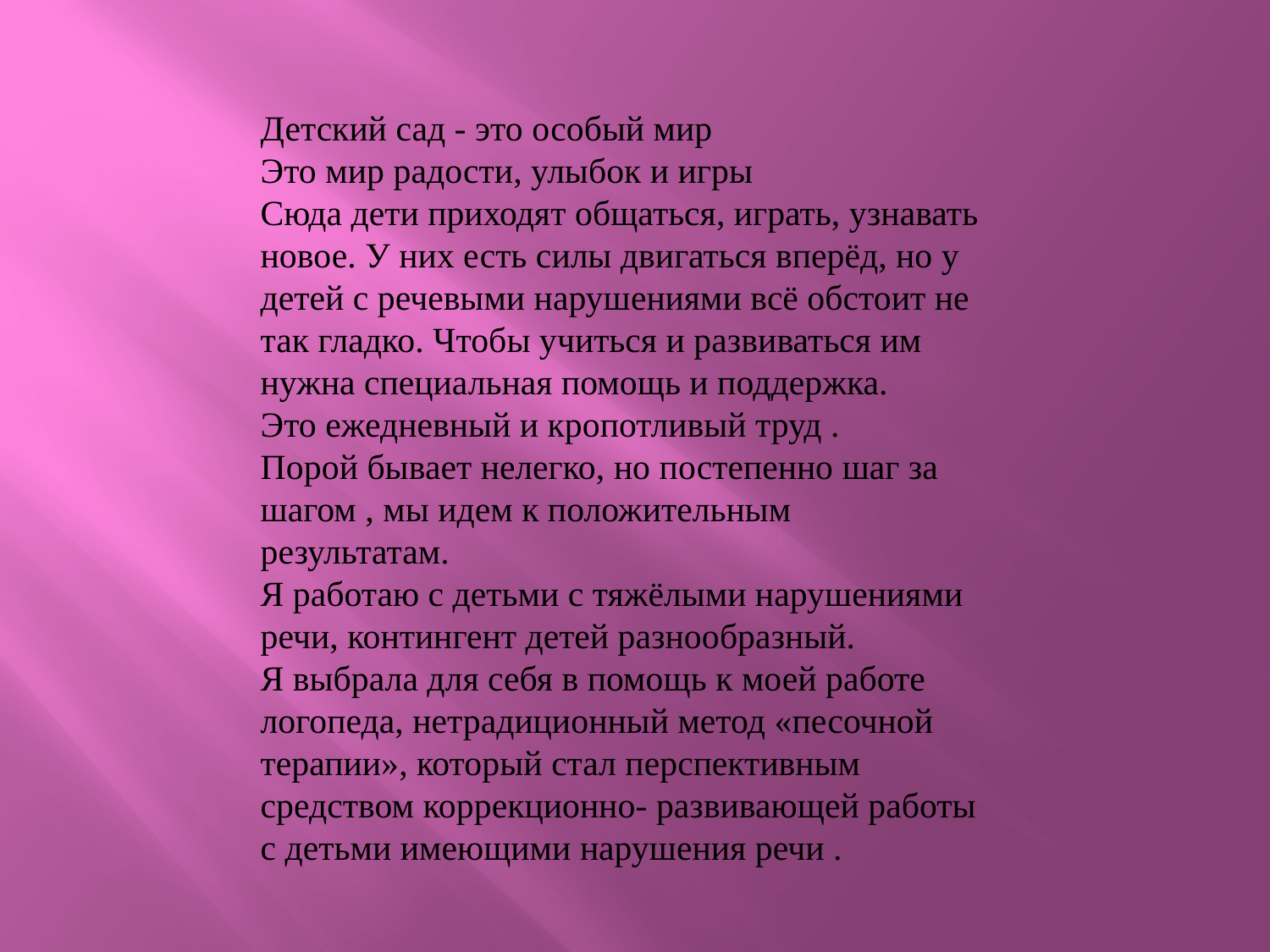

Детский сад - это особый мир
Это мир радости, улыбок и игры
Сюда дети приходят общаться, играть, узнавать новое. У них есть силы двигаться вперёд, но у детей с речевыми нарушениями всё обстоит не так гладко. Чтобы учиться и развиваться им нужна специальная помощь и поддержка.
Это ежедневный и кропотливый труд .
Порой бывает нелегко, но постепенно шаг за шагом , мы идем к положительным результатам.
Я работаю с детьми с тяжёлыми нарушениями речи, контингент детей разнообразный.
Я выбрала для себя в помощь к моей работе логопеда, нетрадиционный метод «песочной терапии», который стал перспективным средством коррекционно- развивающей работы с детьми имеющими нарушения речи .